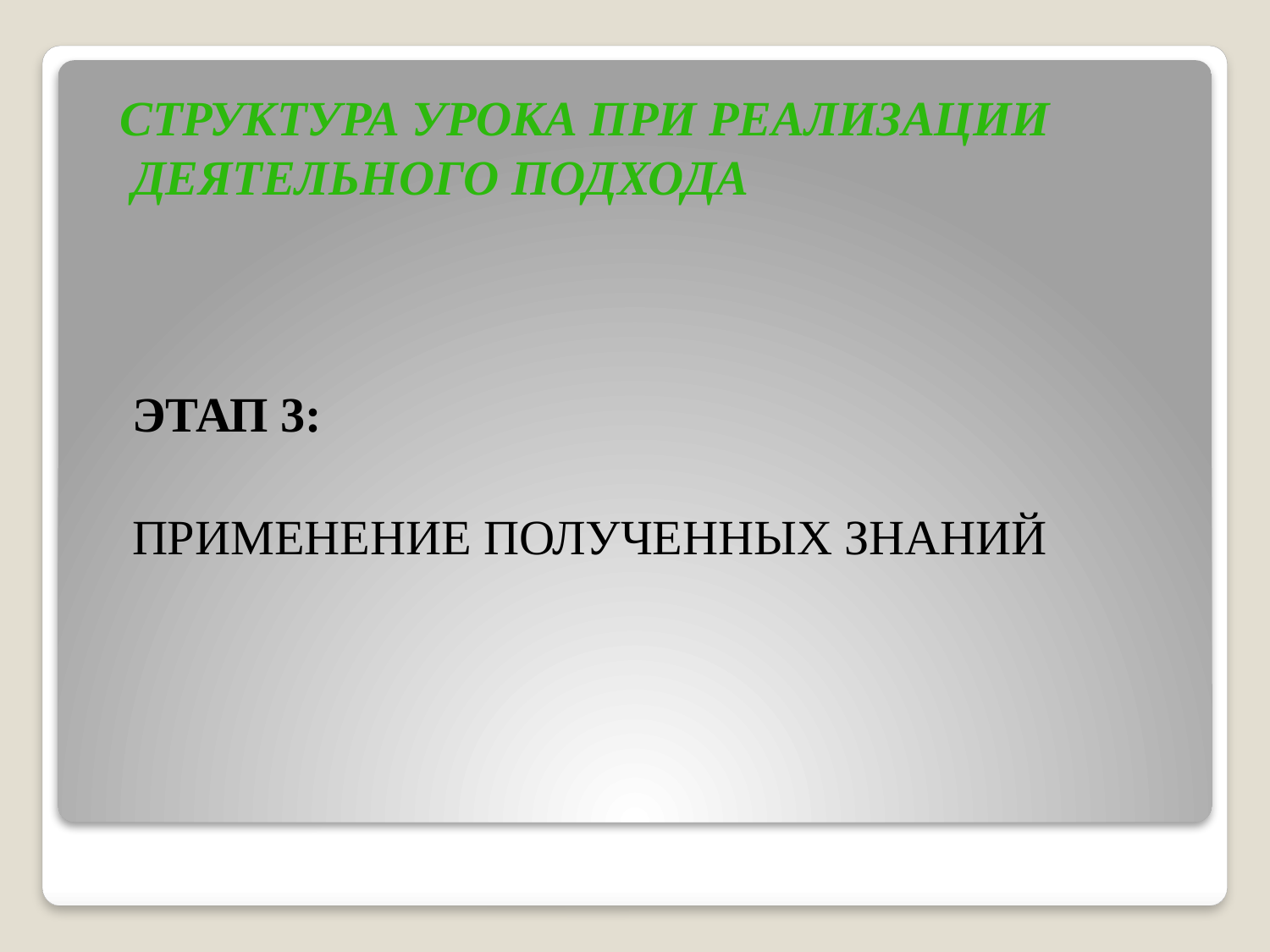

Структура урока при реализации деятельного подхода
Этап 3:
применение полученных знаний